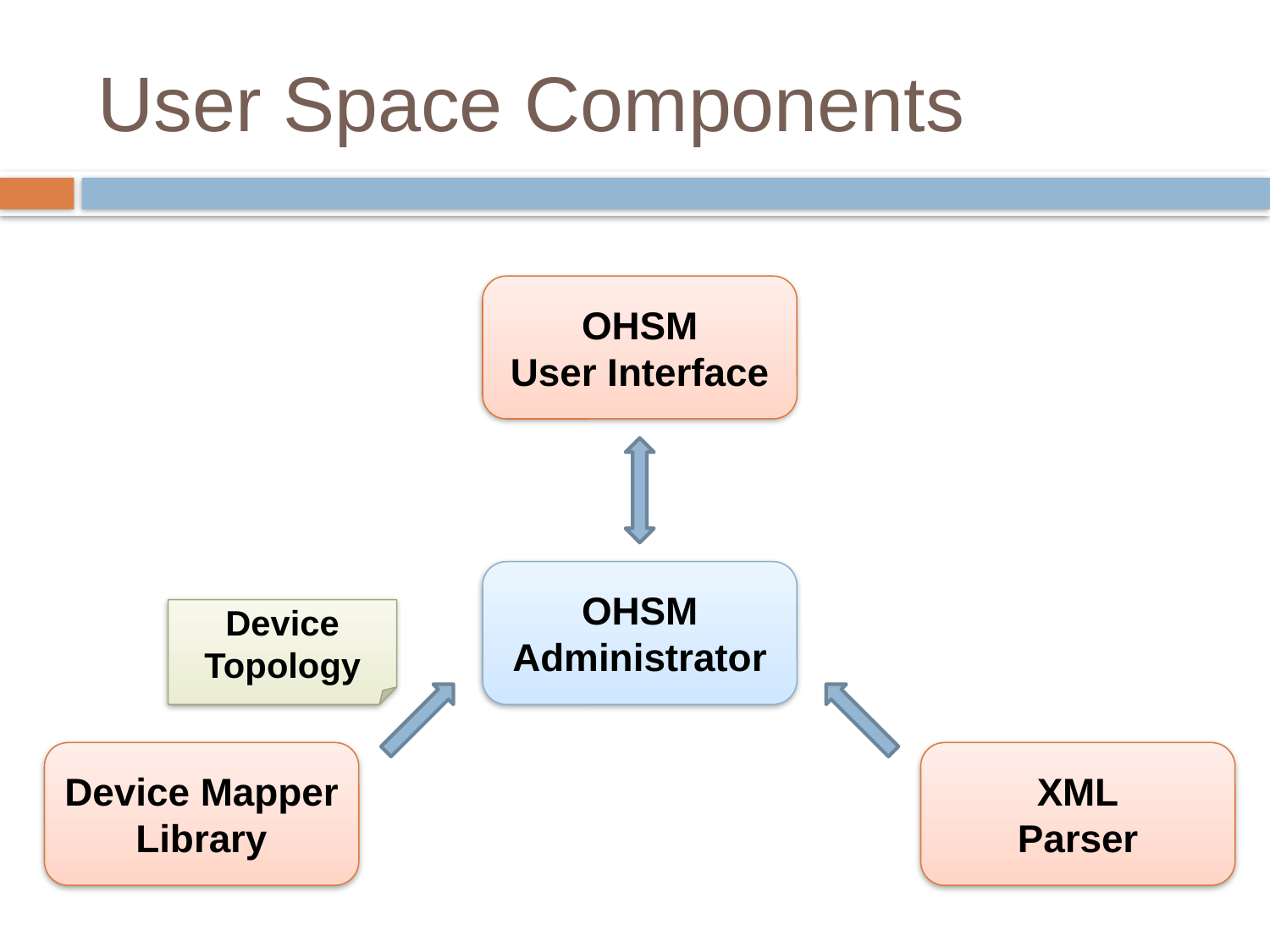

# User Space Components
OHSM
User Interface

OHSM
Administrator
Device Topology

Device Mapper Library
XML
Parser